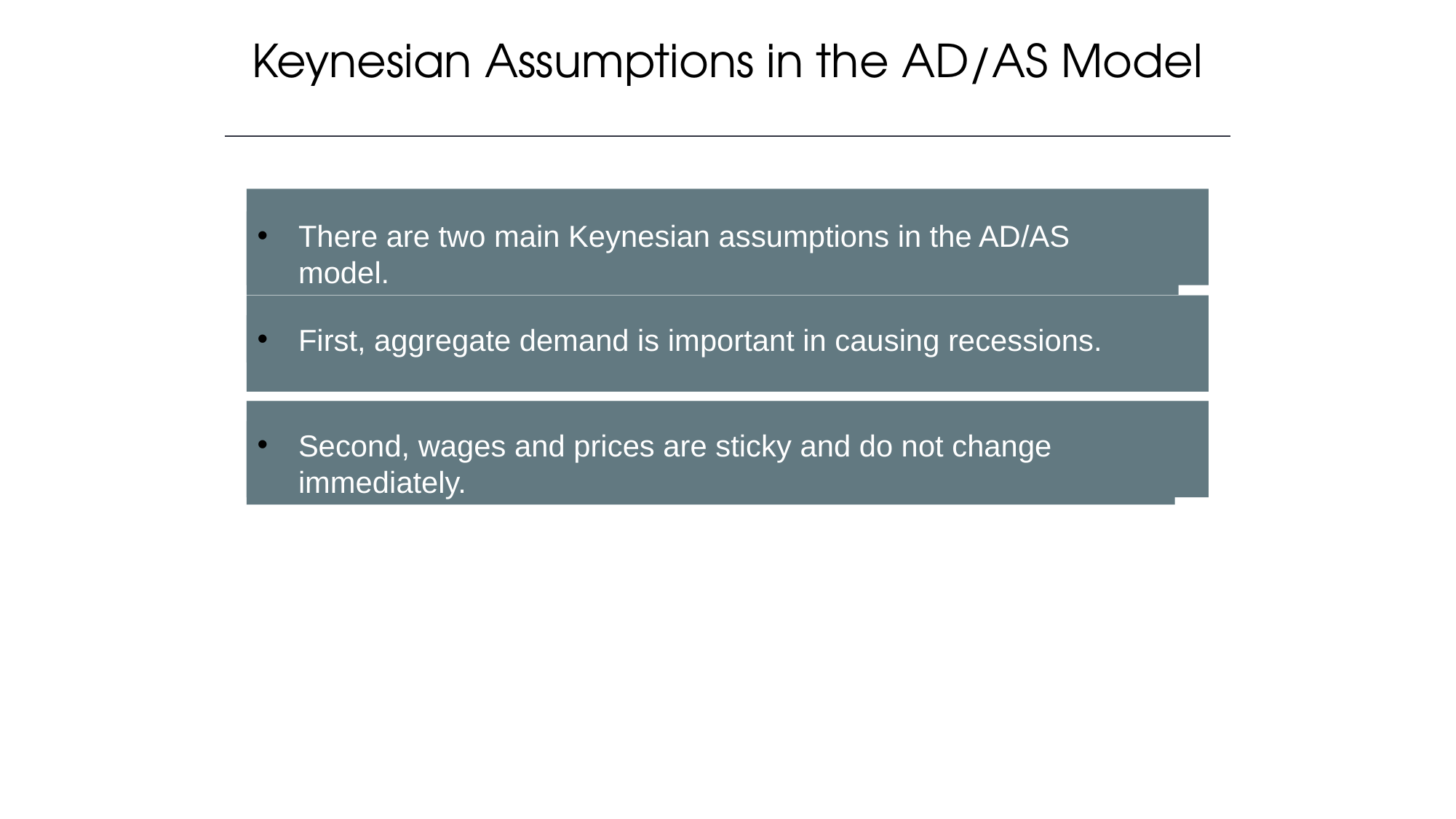

Keynesian Assumptions in the AD/AS Model
HAWKES LEARNING

There are two main Keynesian assumptions in the AD/AS model.
Price level remains constant regardless of any leftward shift in AD.

First, aggregate demand is important in causing recessions.
Leads to a macroeconomic externality, when what happens at the macro level differs from the micro level.

Second, wages and prices are sticky and do not change immediately.
All adjustment occurs through real GDP since price level remains constant.